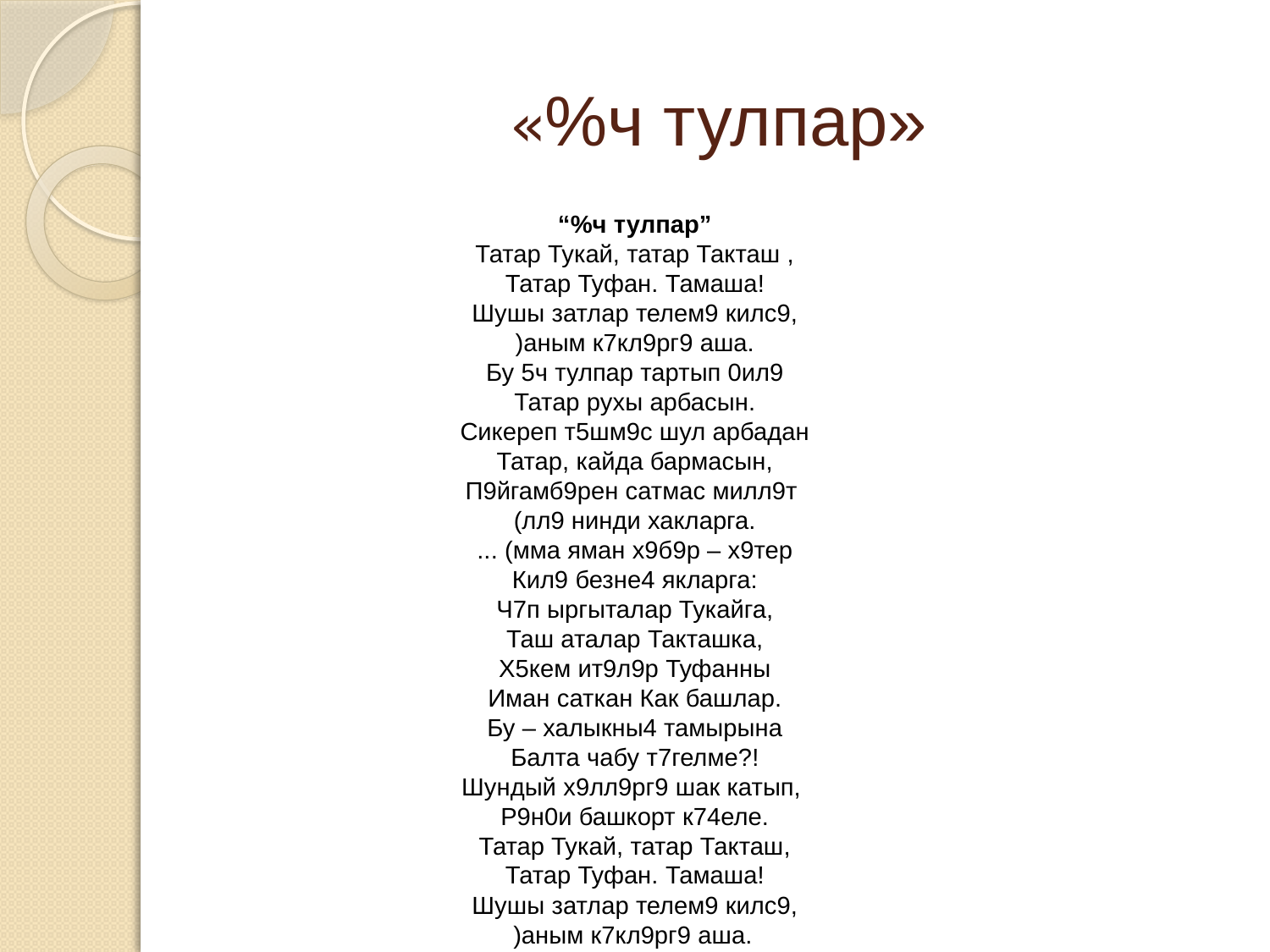

# «%ч тулпар»
“%ч тулпар”
Татар Тукай, татар Такташ ,
Татар Туфан. Тамаша!
Шушы затлар телем9 килс9,
)аным к7кл9рг9 аша.
Бу 5ч тулпар тартып 0ил9
Татар рухы арбасын.
Сикереп т5шм9с шул арбадан
Татар, кайда бармасын,
П9йгамб9рен сатмас милл9т
(лл9 нинди хакларга.
... (мма яман х9б9р – х9тер
Кил9 безне4 якларга:
Ч7п ыргыталар Тукайга,
Таш аталар Такташка,
Х5кем ит9л9р Туфанны
Иман саткан Как башлар.
Бу – халыкны4 тамырына
Балта чабу т7гелме?!
Шундый х9лл9рг9 шак катып,
Р9н0и башкорт к74еле.
Татар Тукай, татар Такташ,
Татар Туфан. Тамаша!
Шушы затлар телем9 килс9,
)аным к7кл9рг9 аша.